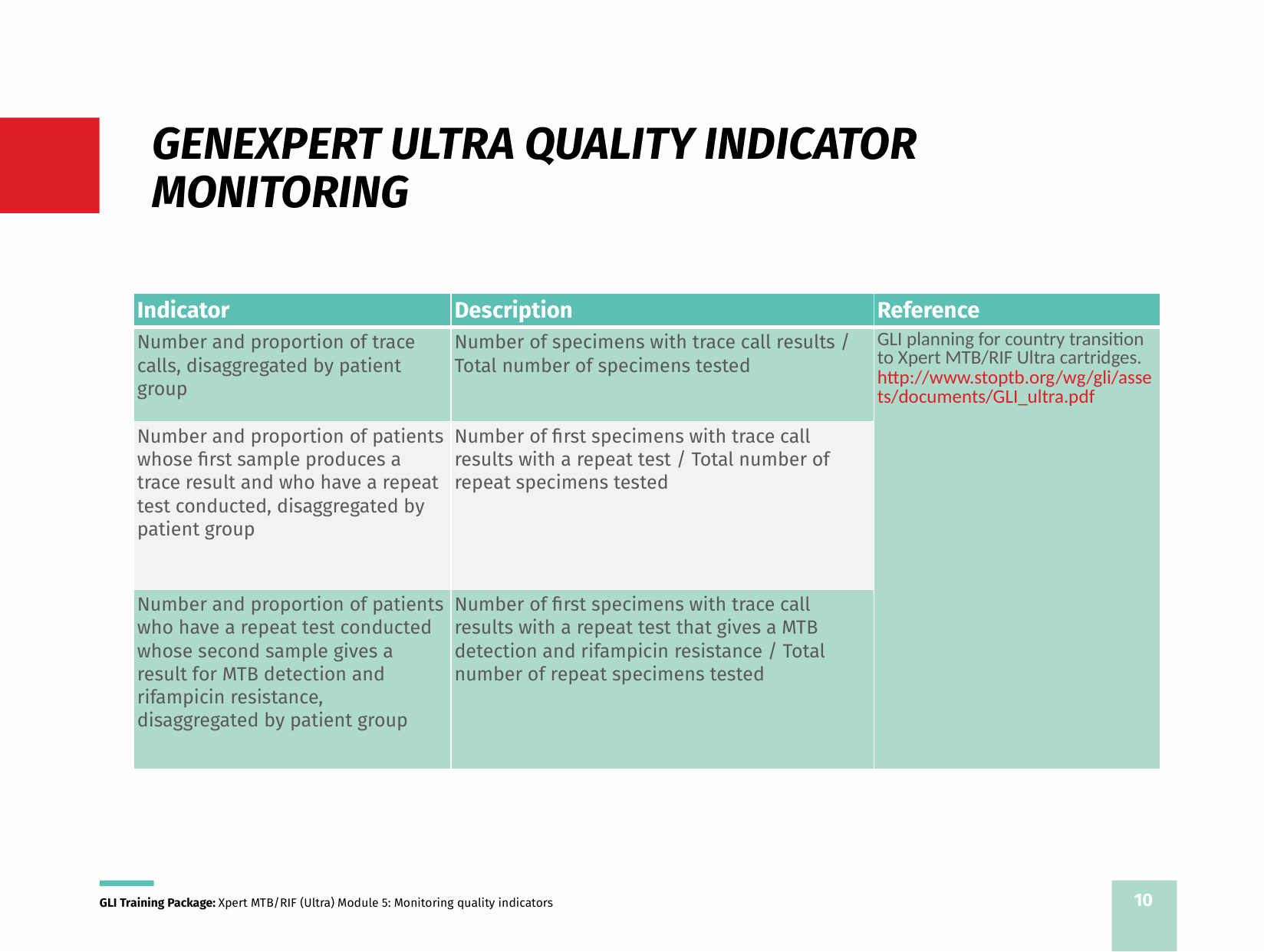

GENEXPERT ULTRA QUALITY INDICATOR MONITORING
| Indicator | Description | Reference |
| --- | --- | --- |
| Number and proportion of trace calls, disaggregated by patient group | Number of specimens with trace call results / Total number of specimens tested | GLI planning for country transition to Xpert MTB/RIF Ultra cartridges. http://www.stoptb.org/wg/gli/assets/documents/GLI\_ultra.pdf |
| Number and proportion of patients whose first sample produces a trace result and who have a repeat test conducted, disaggregated by patient group | Number of first specimens with trace call results with a repeat test / Total number of repeat specimens tested |  |
| Number and proportion of patients who have a repeat test conducted whose second sample gives a result for MTB detection and rifampicin resistance, disaggregated by patient group | Number of first specimens with trace call results with a repeat test that gives a MTB detection and rifampicin resistance / Total number of repeat specimens tested |  |